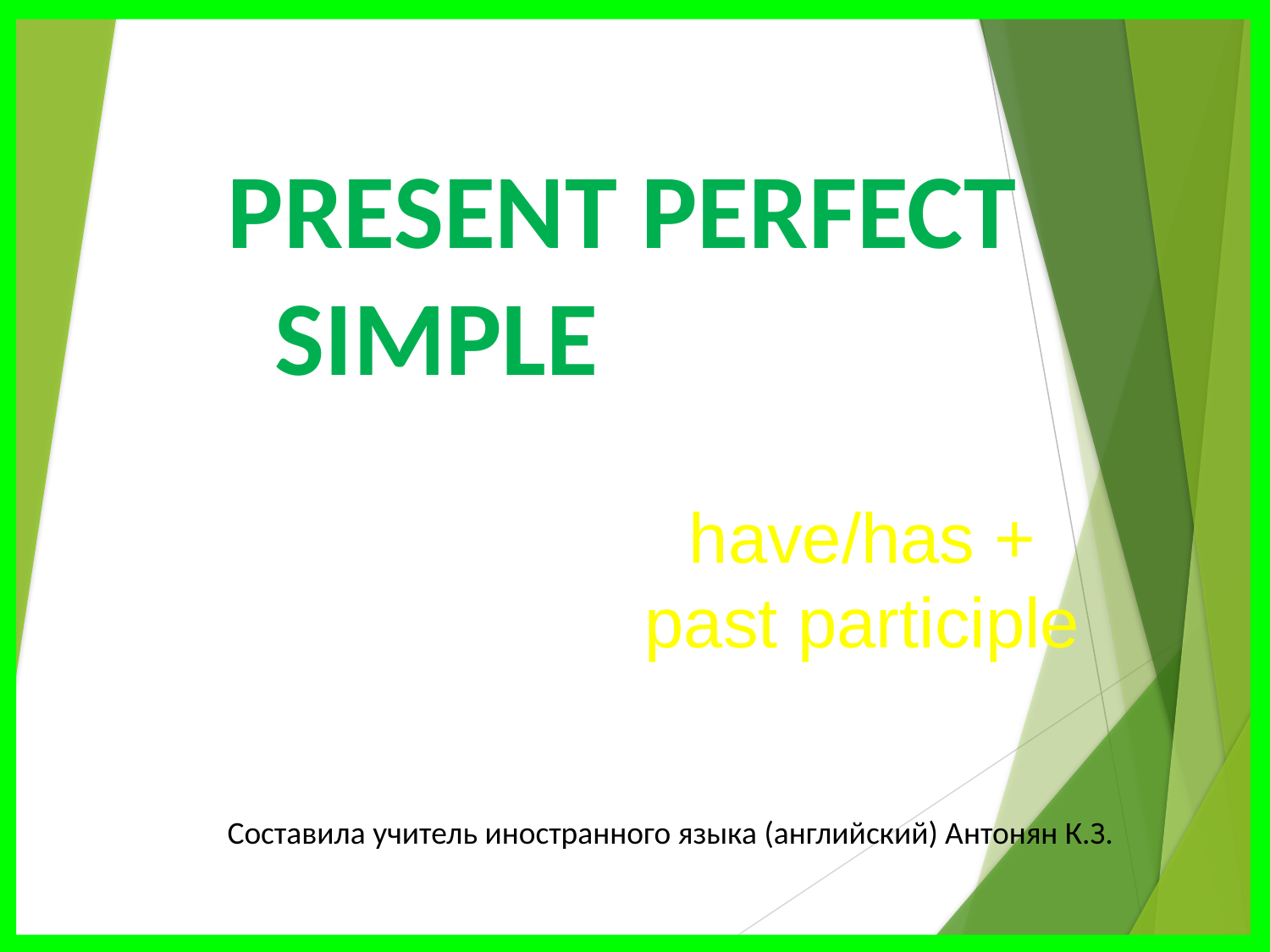

PRESENT PERFECT     SIMPLE
 have/has +
past participle
Cоставила учитель иностранного языка (английский) Антонян К.З.